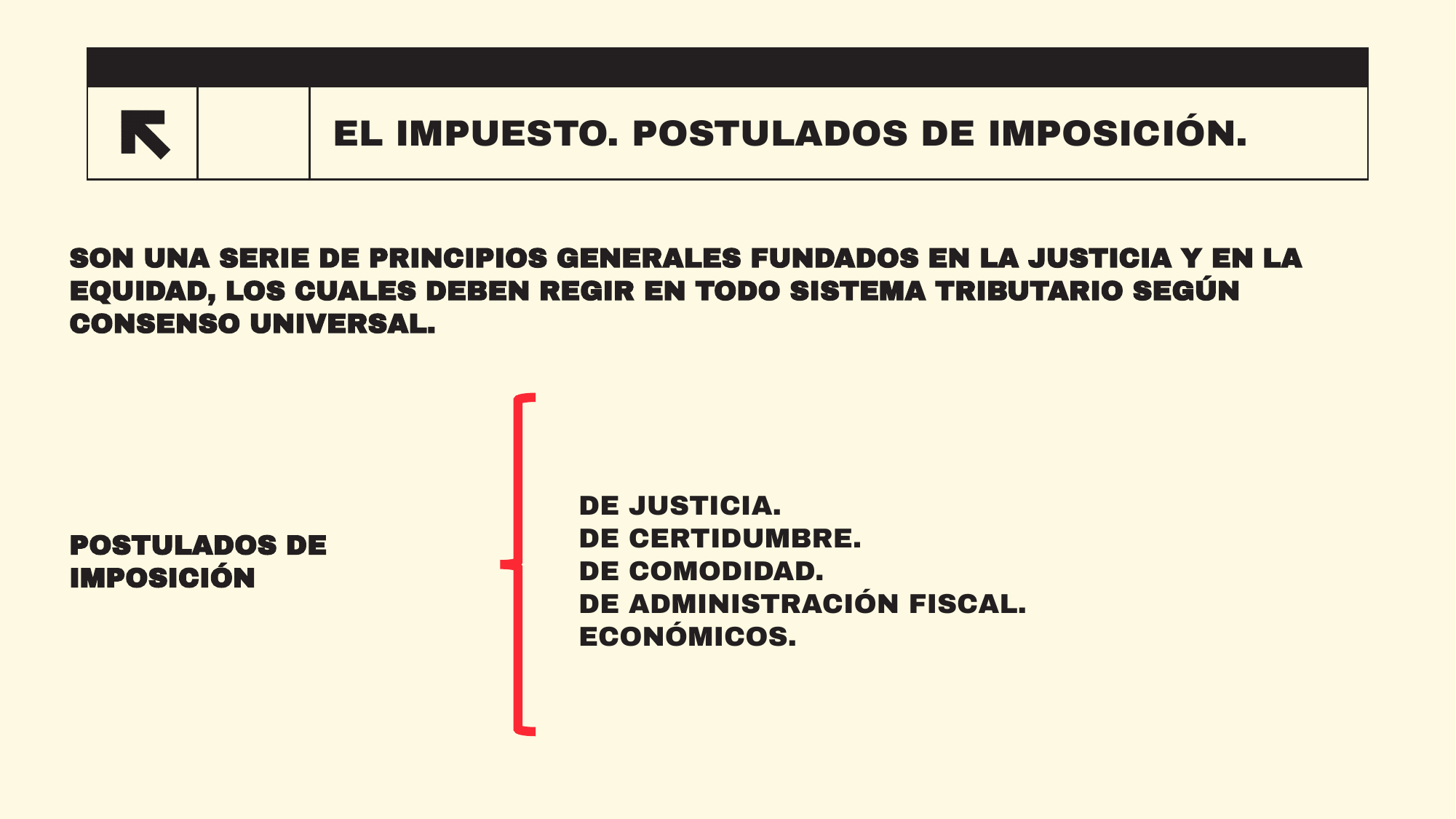

# EL IMPUESTO. POSTULADOS DE IMPOSICIÓN.

12
SON UNA SERIE DE PRINCIPIOS GENERALES FUNDADOS EN LA JUSTICIA Y EN LA EQUIDAD, LOS CUALES DEBEN REGIR EN TODO SISTEMA TRIBUTARIO SEGÚN CONSENSO UNIVERSAL.

DE JUSTICIA.
DE CERTIDUMBRE.
DE COMODIDAD.
DE ADMINISTRACIÓN FISCAL.
ECONÓMICOS.
POSTULADOS DE IMPOSICIÓN